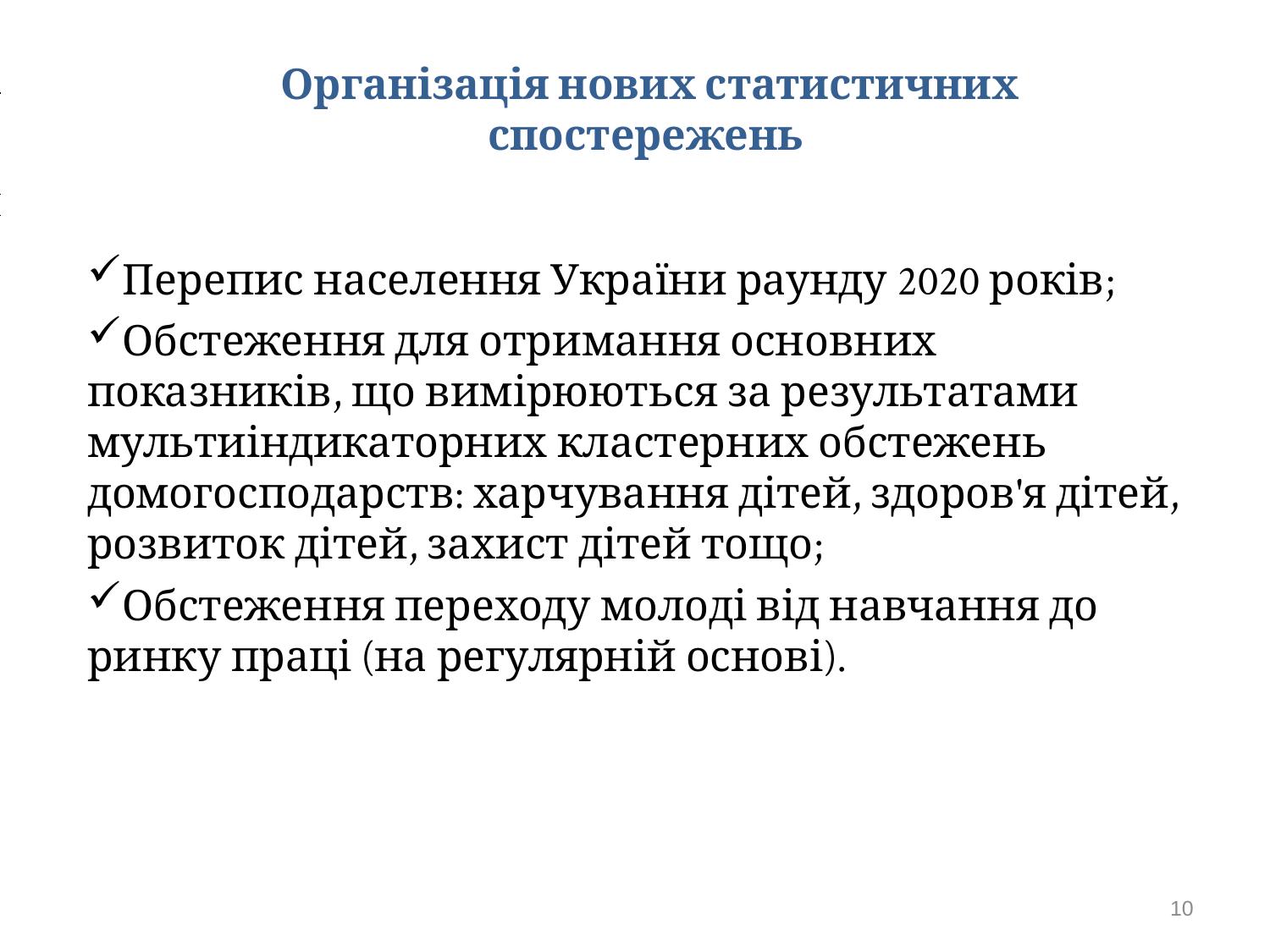

Організація нових статистичних спостережень

Перепис населення України раунду 2020 років;
Обстеження для отримання основних показників, що вимірюються за результатами мультиіндикаторних кластерних обстежень домогосподарств: харчування дітей, здоров'я дітей, розвиток дітей, захист дітей тощо;
Обстеження переходу молоді від навчання до ринку праці (на регулярній основі).

10